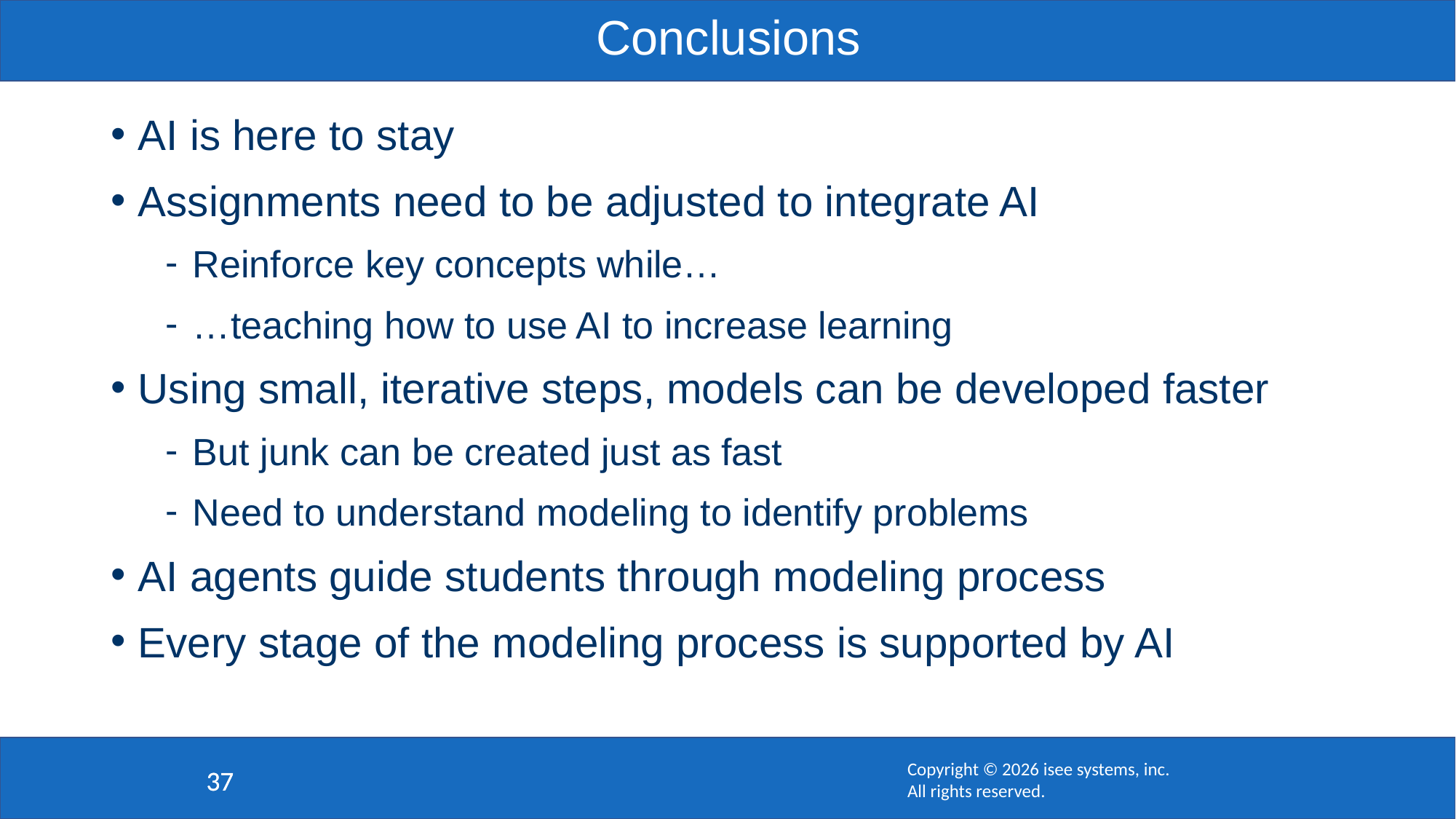

# Conclusions
AI is here to stay
Assignments need to be adjusted to integrate AI
Reinforce key concepts while…
…teaching how to use AI to increase learning
Using small, iterative steps, models can be developed faster
But junk can be created just as fast
Need to understand modeling to identify problems
AI agents guide students through modeling process
Every stage of the modeling process is supported by AI